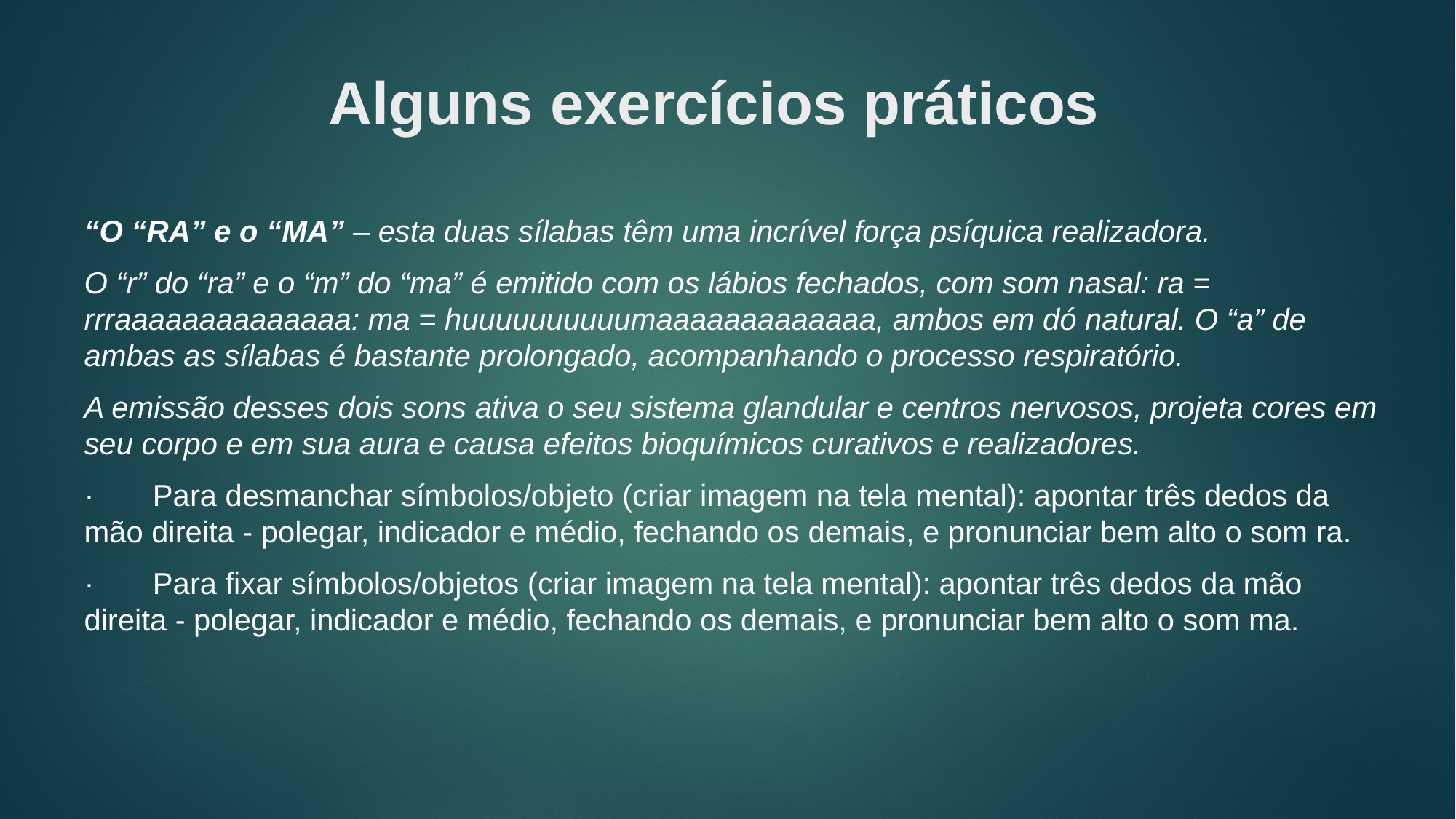

# Alguns exercícios práticos
“O “RA” e o “MA” – esta duas sílabas têm uma incrível força psíquica realizadora.
O “r” do “ra” e o “m” do “ma” é emitido com os lábios fechados, com som nasal: ra = rrraaaaaaaaaaaaaa: ma = huuuuuuuuuumaaaaaaaaaaaaa, ambos em dó natural. O “a” de ambas as sílabas é bastante prolongado, acompanhando o processo respiratório.
A emissão desses dois sons ativa o seu sistema glandular e centros nervosos, projeta cores em seu corpo e em sua aura e causa efeitos bioquímicos curativos e realizadores.
·       Para desmanchar símbolos/objeto (criar imagem na tela mental): apontar três dedos da mão direita - polegar, indicador e médio, fechando os demais, e pronunciar bem alto o som ra.
·       Para fixar símbolos/objetos (criar imagem na tela mental): apontar três dedos da mão direita - polegar, indicador e médio, fechando os demais, e pronunciar bem alto o som ma.